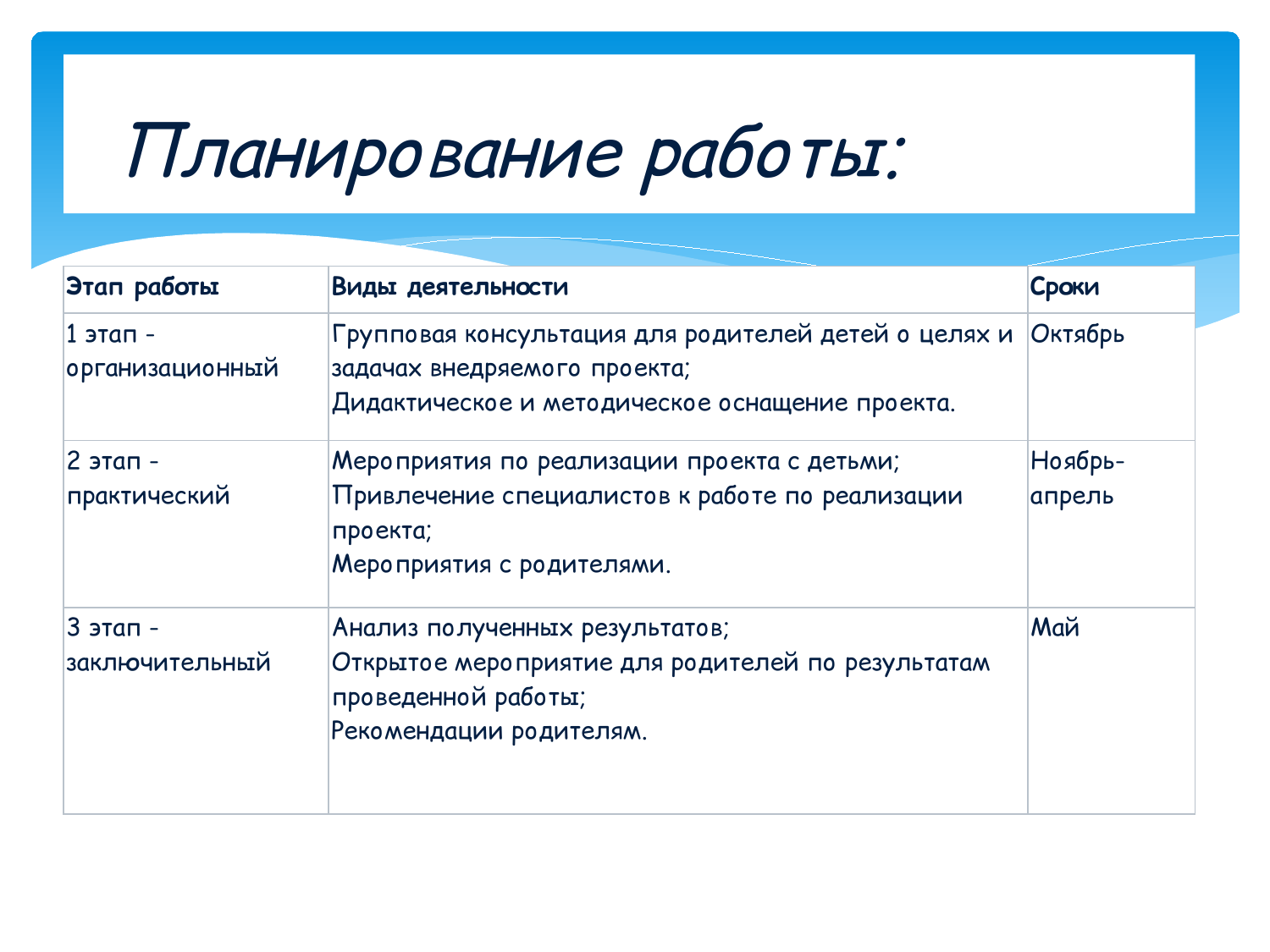

# Планирование работы:
| Этап работы | Виды деятельности | Сроки |
| --- | --- | --- |
| 1 этап - организационный | Групповая консультация для родителей детей о целях и задачах внедряемого проекта; Дидактическое и методическое оснащение проекта. | Октябрь |
| 2 этап - практический | Мероприятия по реализации проекта с детьми; Привлечение специалистов к работе по реализации проекта; Мероприятия с родителями. | Ноябрь-апрель |
| 3 этап - заключительный | Анализ полученных результатов; Открытое мероприятие для родителей по результатам проведенной работы; Рекомендации родителям. | Май |